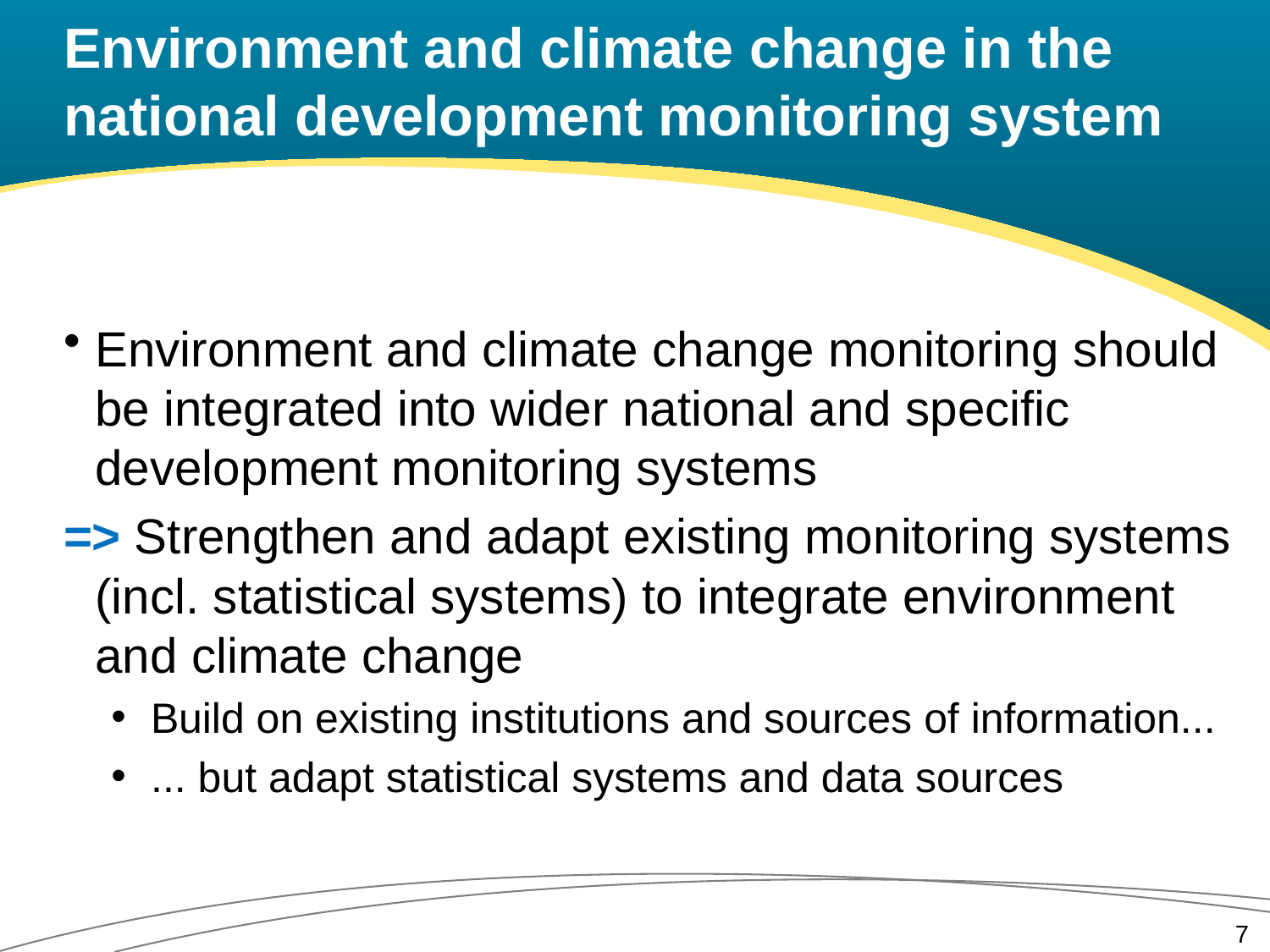

# Environment and climate change in the national development monitoring system
Environment and climate change monitoring should be integrated into wider national and specific development monitoring systems
=> Strengthen and adapt existing monitoring systems (incl. statistical systems) to integrate environment and climate change
Build on existing institutions and sources of information...
... but adapt statistical systems and data sources
7